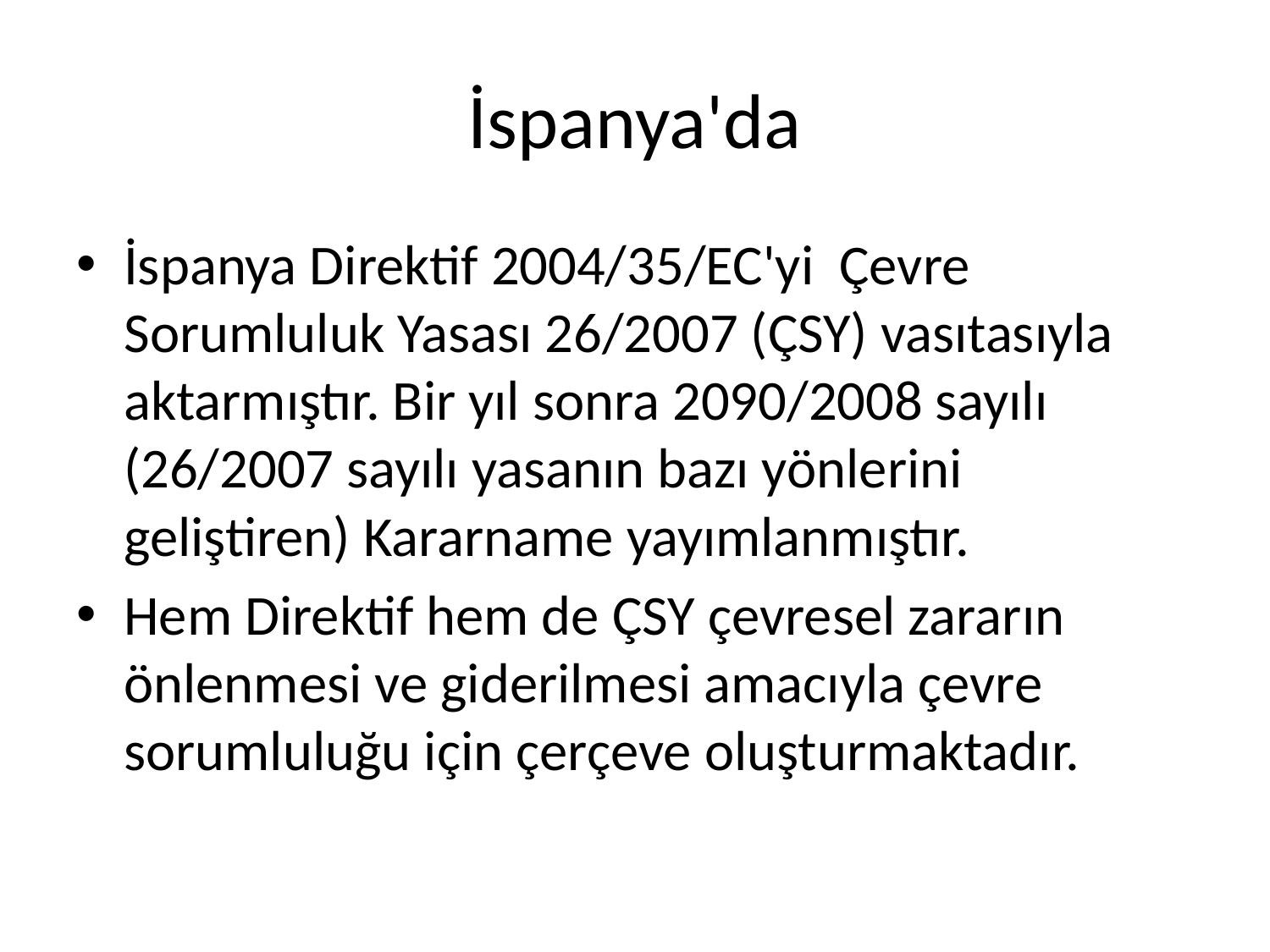

# İspanya'da
İspanya Direktif 2004/35/EC'yi  Çevre Sorumluluk Yasası 26/2007 (ÇSY) vasıtasıyla  aktarmıştır. Bir yıl sonra 2090/2008 sayılı (26/2007 sayılı yasanın bazı yönlerini geliştiren) Kararname yayımlanmıştır.
Hem Direktif hem de ÇSY çevresel zararın önlenmesi ve giderilmesi amacıyla çevre sorumluluğu için çerçeve oluşturmaktadır.